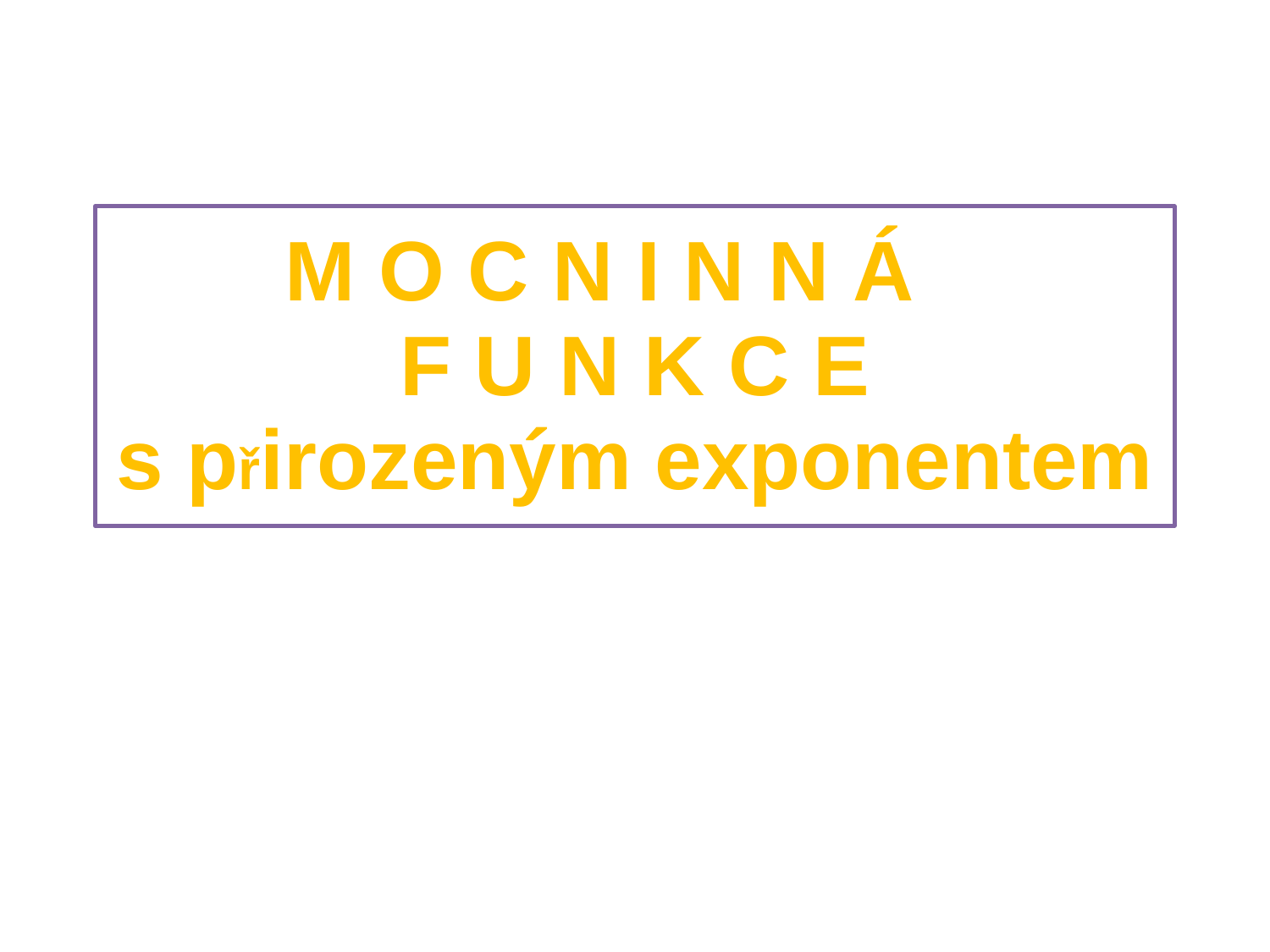

# M O C N I N N Á F U N K C E s přirozeným exponentem